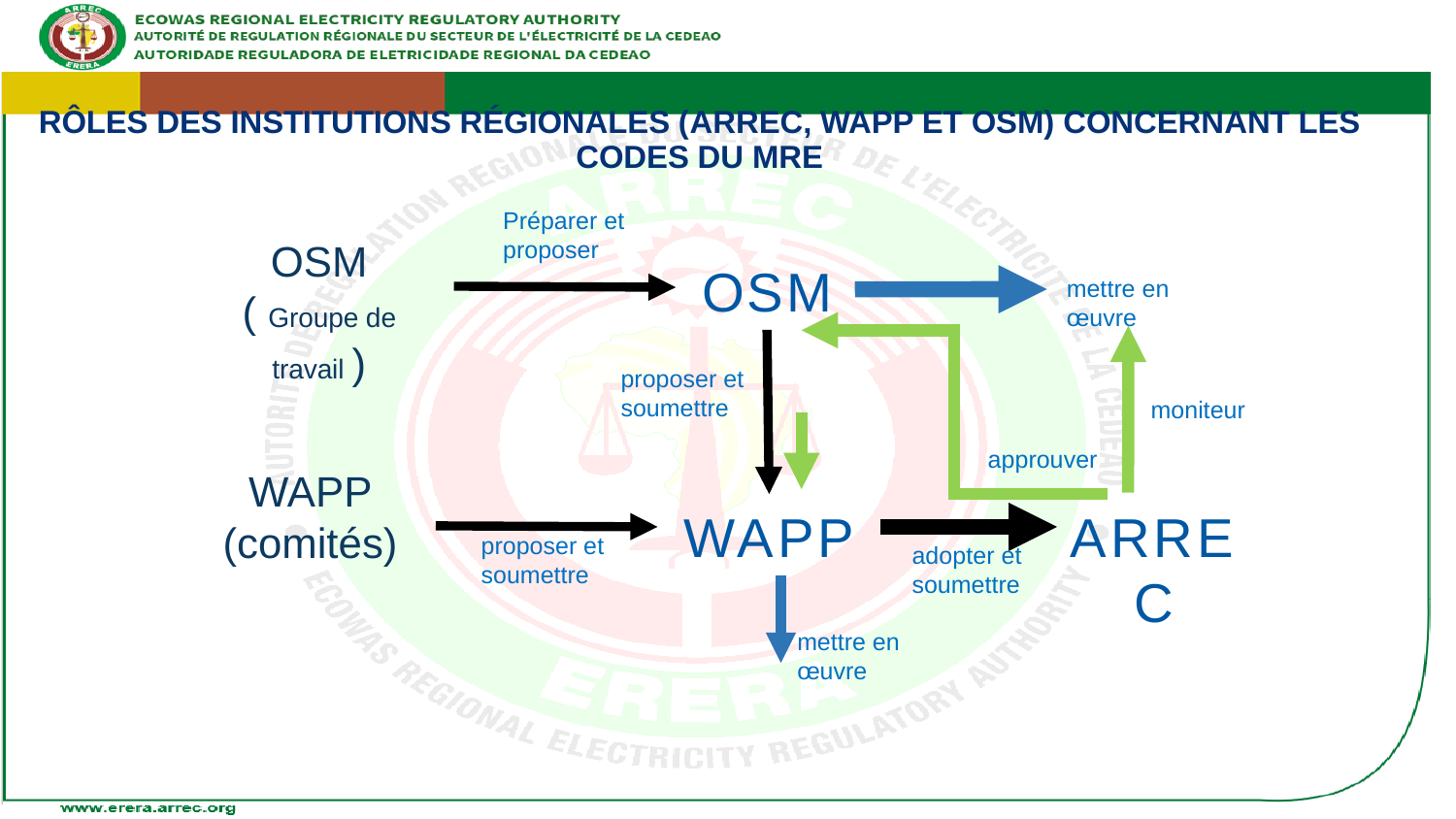

RÔLES DES INSTITUTIONS RÉGIONALES (ARREC, WAPP ET OSM) CONCERNANT LES CODES du MRE
Préparer et proposer
OSM
( Groupe de travail )
OSM
mettre en œuvre
proposer et soumettre
moniteur
approuver
WAPP (comités)
WAPP
ARREC
proposer et soumettre
adopter et soumettre
mettre en œuvre